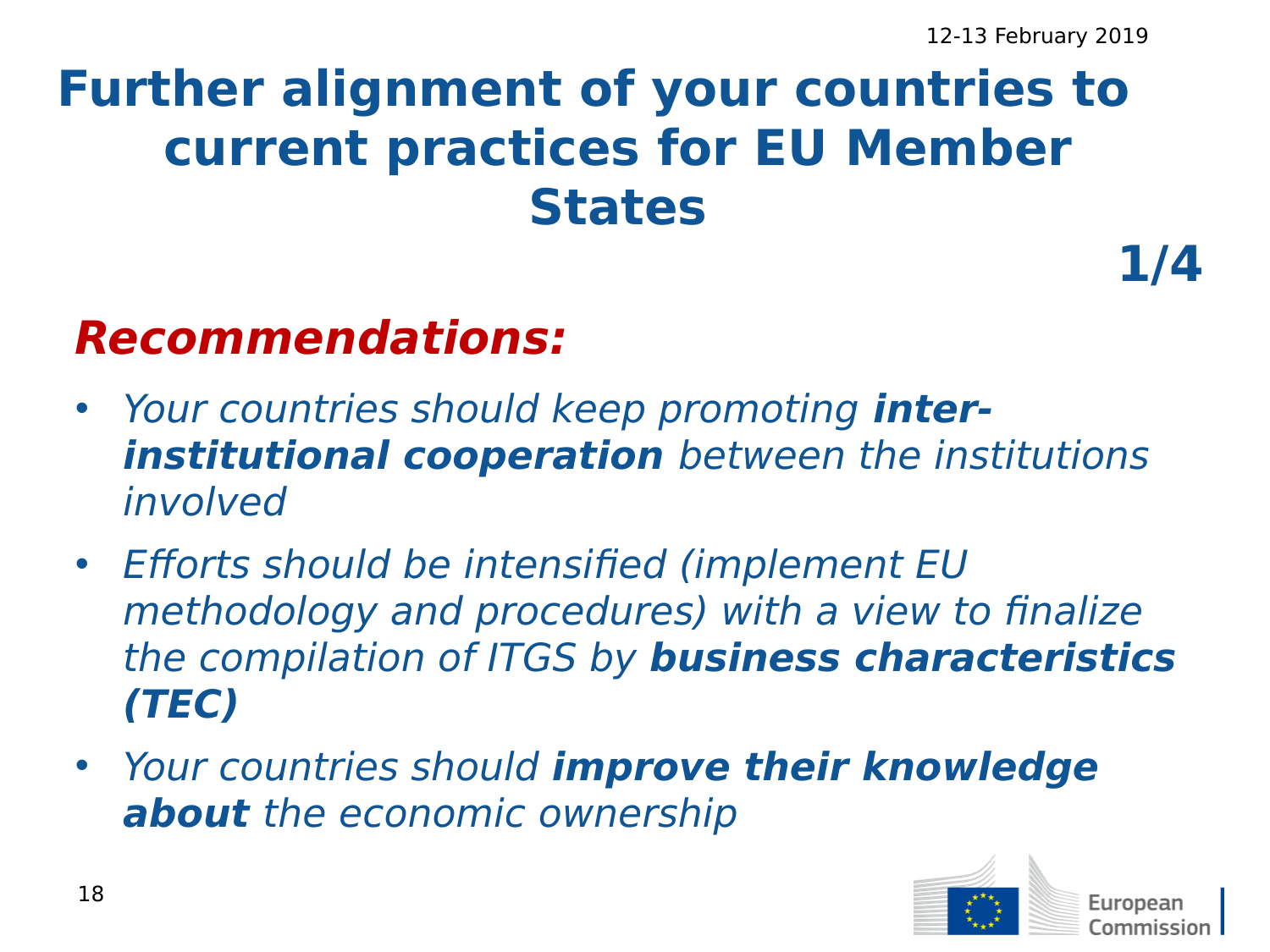

12-13 February 2019
# Further alignment of your countries to current practices for EU Member States
1/4
Recommendations:
Your countries should keep promoting inter-institutional cooperation between the institutions involved
Efforts should be intensified (implement EU methodology and procedures) with a view to finalize the compilation of ITGS by business characteristics (TEC)
Your countries should improve their knowledge about the economic ownership
18